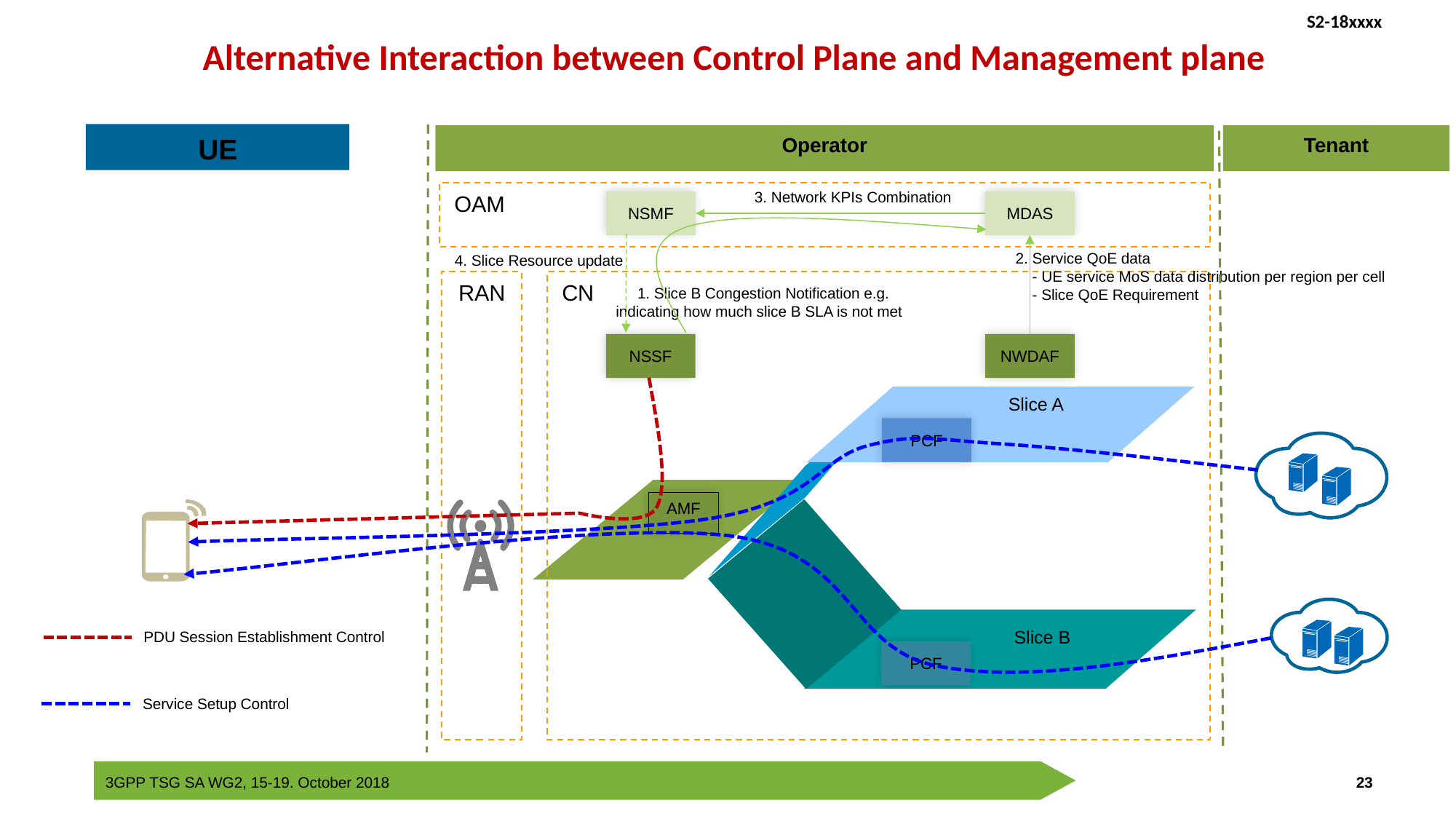

# Alternative Interaction between Control Plane and Management plane
UE
Operator
Tenant
3. Network KPIs Combination
OAM
NSMF
MDAS

2. Service QoE data
    - UE service MoS data distribution per region per cell
    - Slice QoE Requirement

4. Slice Resource update
RAN
CN
1. Slice B Congestion Notification e.g. indicating how much slice B SLA is not met
NSSF
NWDAF

Slice A

AMF

PCF

Slice B

PDU Session Establishment Control

PCF
Service Setup Control